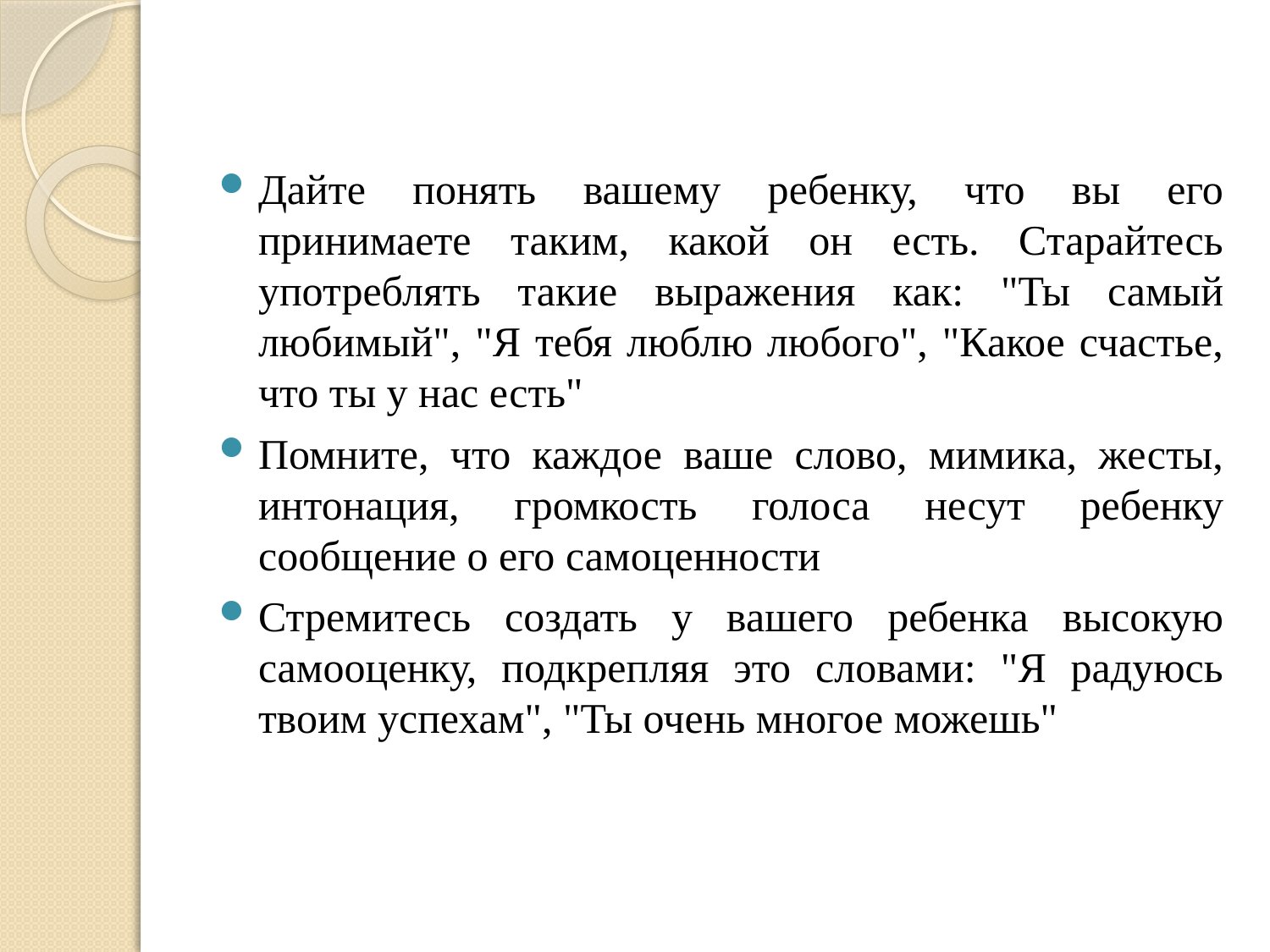

Дайте понять вашему ребенку, что вы его принимаете таким, какой он есть. Старайтесь употреблять такие выражения как: "Ты самый любимый", "Я тебя люблю любого", "Какое счастье, что ты у нас есть"
Помните, что каждое ваше слово, мимика, жесты, интонация, громкость голоса несут ребенку сообщение о его самоценности
Стремитесь создать у вашего ребенка высокую самооценку, подкрепляя это словами: "Я радуюсь твоим успехам", "Ты очень многое можешь"